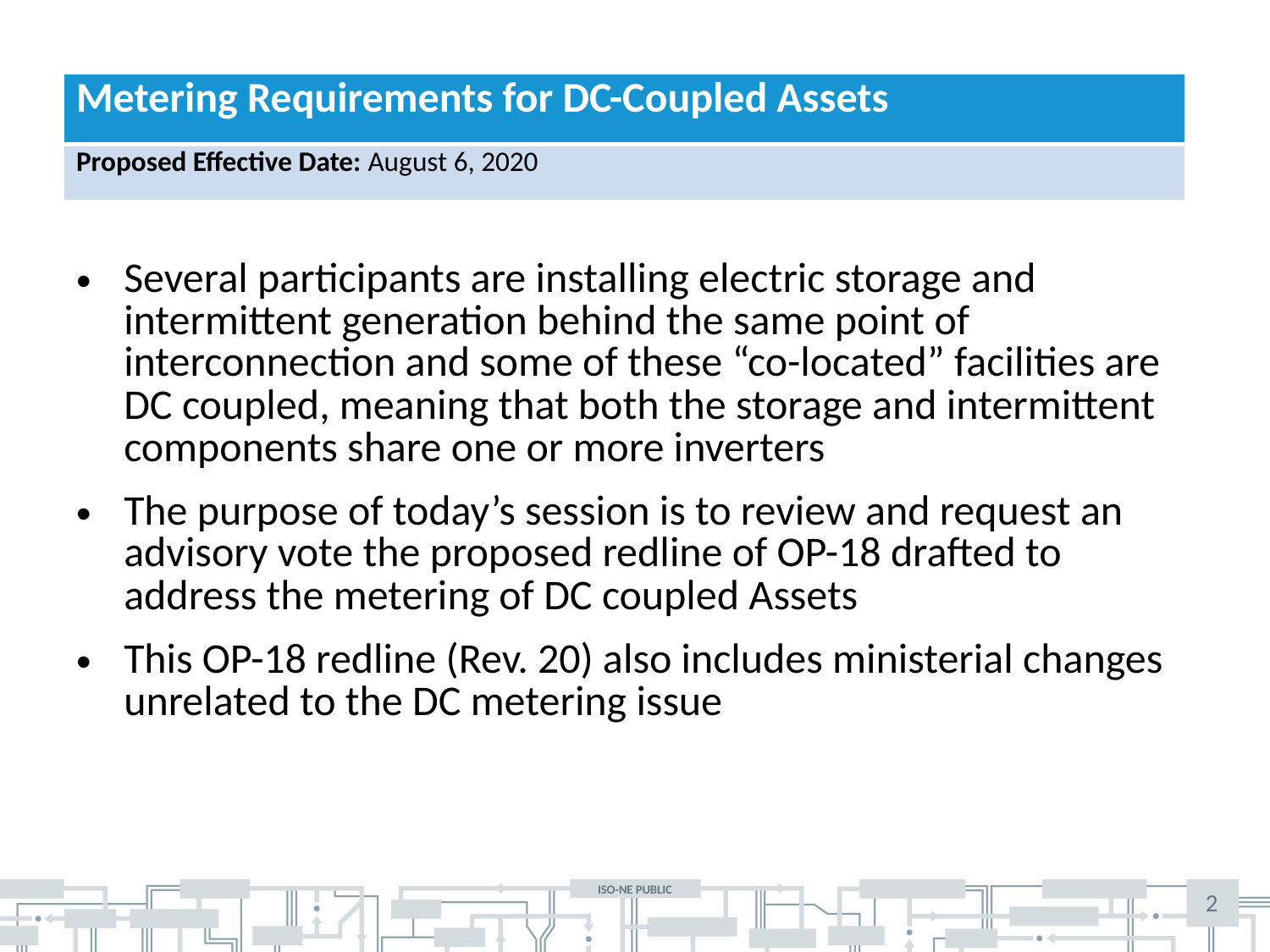

| Metering Requirements for DC-Coupled Assets |
| --- |
| Proposed Effective Date: August 6, 2020 |

Several participants are installing electric storage and  intermittent generation behind the same point of interconnection and some of these “co-located” facilities are DC coupled, meaning that both the storage and intermittent components share one or more inverters
The purpose of today’s session is to review and request an advisory vote the proposed redline of OP-18 drafted to address the metering of DC coupled Assets
This OP-18 redline (Rev. 20) also includes ministerial changes unrelated to the DC metering issue
2